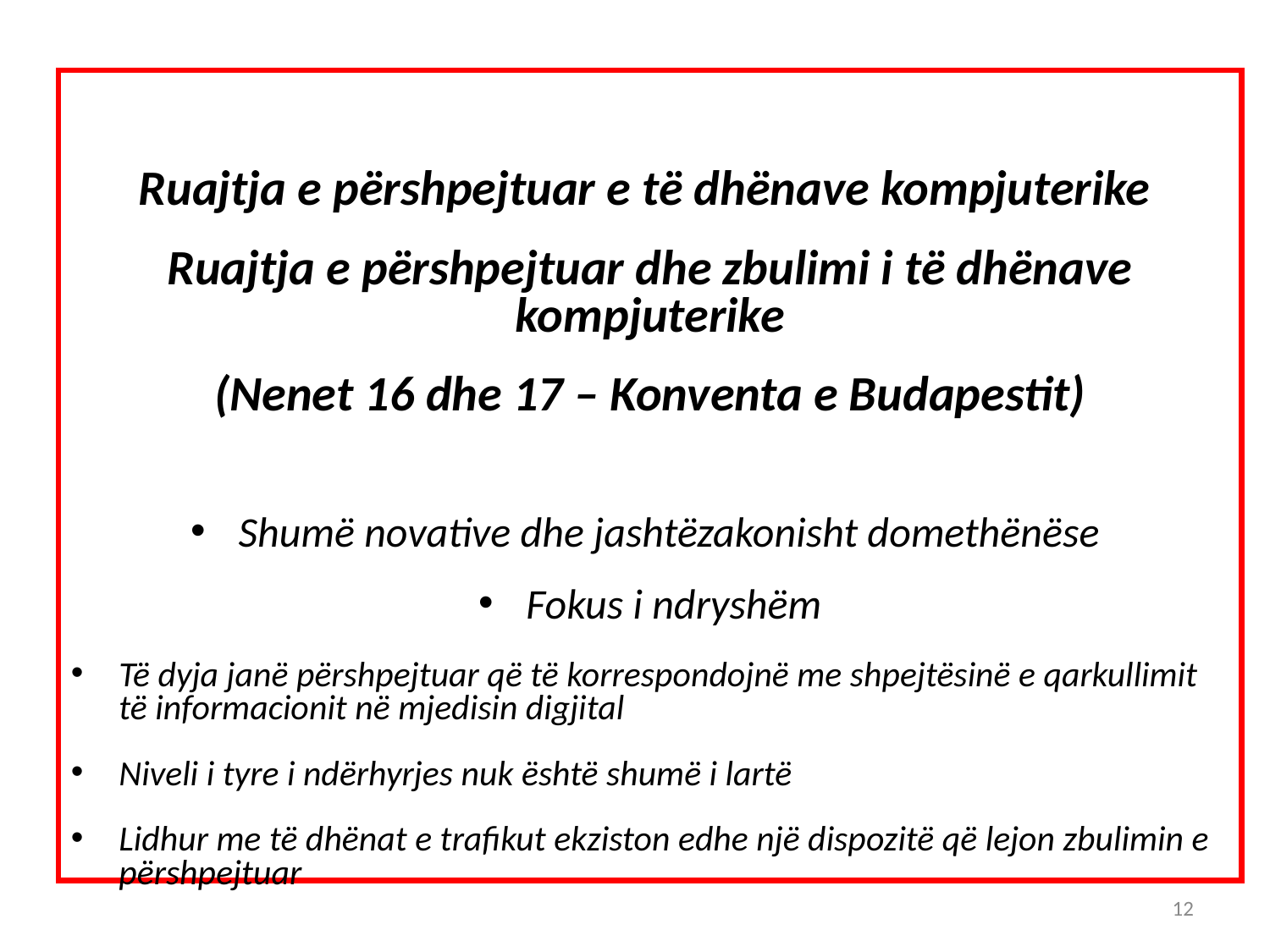

Ruajtja e përshpejtuar e të dhënave kompjuterike
Ruajtja e përshpejtuar dhe zbulimi i të dhënave kompjuterike
(Nenet 16 dhe 17 – Konventa e Budapestit)

Shumë novative dhe jashtëzakonisht domethënëse
Fokus i ndryshëm
Të dyja janë përshpejtuar që të korrespondojnë me shpejtësinë e qarkullimit të informacionit në mjedisin digjital
Niveli i tyre i ndërhyrjes nuk është shumë i lartë
Lidhur me të dhënat e trafikut ekziston edhe një dispozitë që lejon zbulimin e përshpejtuar
12